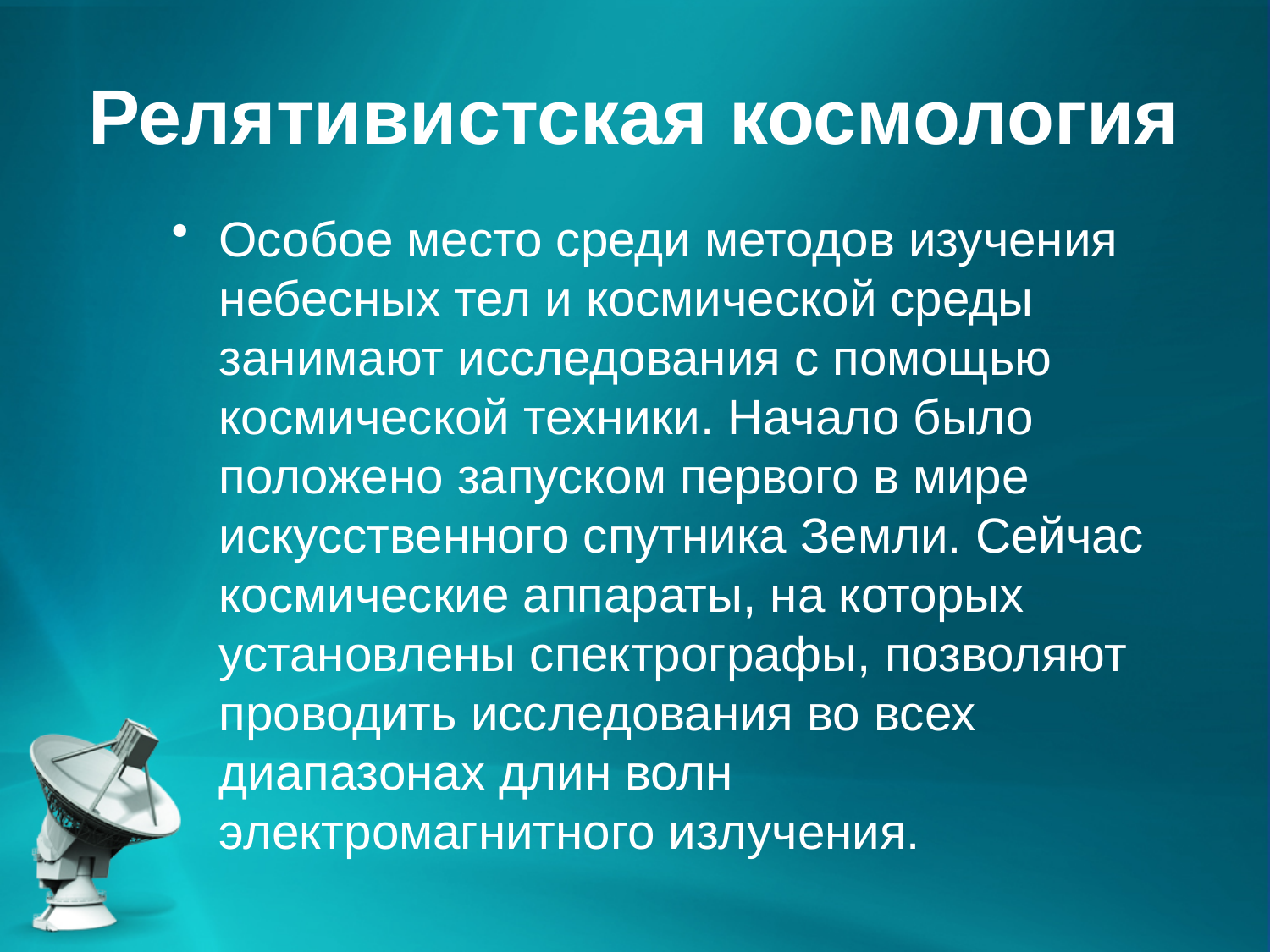

# Релятивистская космология
Особое место среди методов изучения небесных тел и космической среды занимают исследования с помощью космической техники. Начало было положено запуском первого в мире искусственного спутника Земли. Сейчас космические аппараты, на которых установлены спектрографы, позволяют проводить исследования во всех диапазонах длин волн электромагнитного излучения.